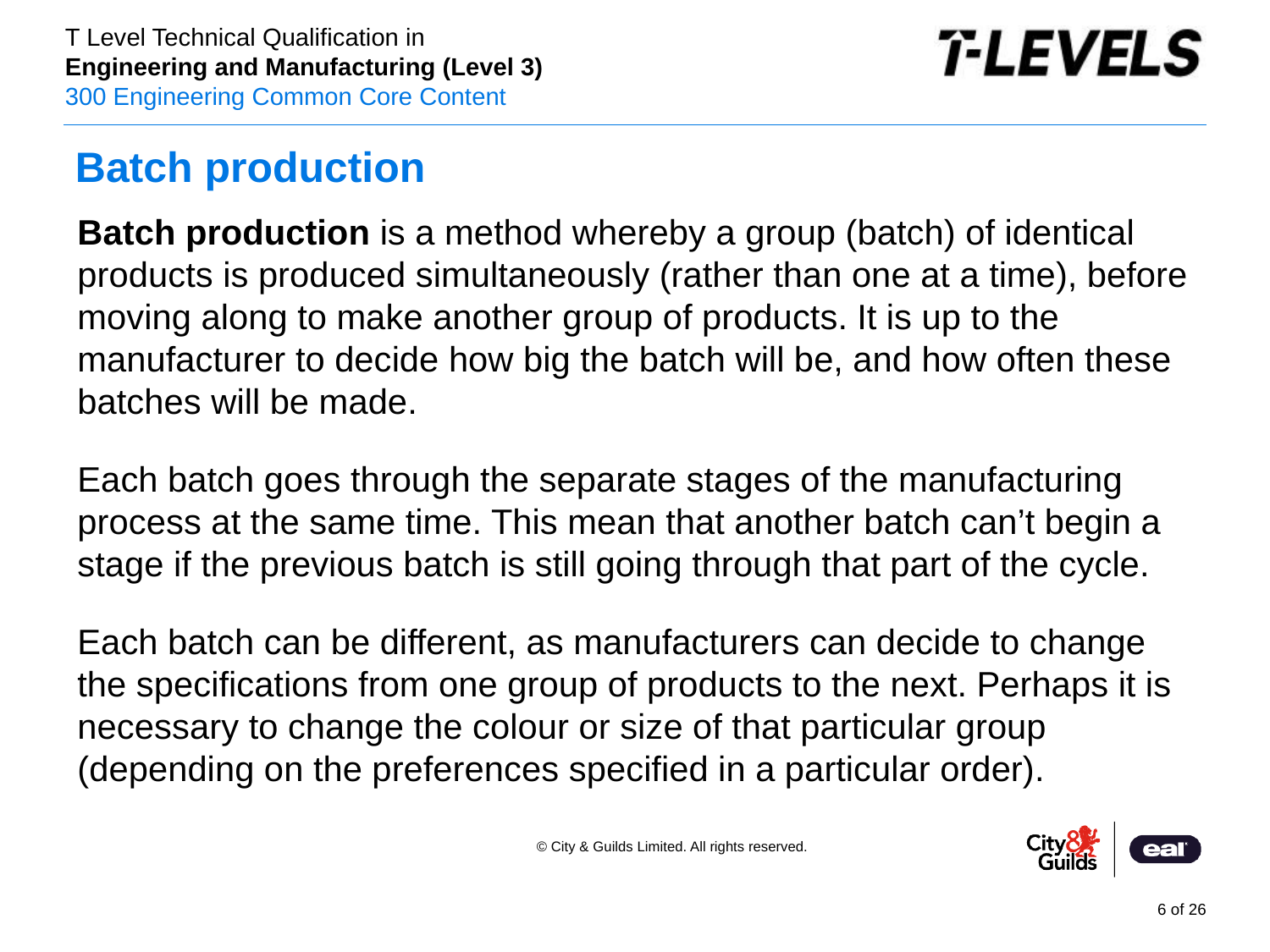

# Batch production
Batch production is a method whereby a group (batch) of identical products is produced simultaneously (rather than one at a time), before moving along to make another group of products. It is up to the manufacturer to decide how big the batch will be, and how often these batches will be made.
Each batch goes through the separate stages of the manufacturing process at the same time. This mean that another batch can’t begin a stage if the previous batch is still going through that part of the cycle.
Each batch can be different, as manufacturers can decide to change the specifications from one group of products to the next. Perhaps it is necessary to change the colour or size of that particular group (depending on the preferences specified in a particular order).